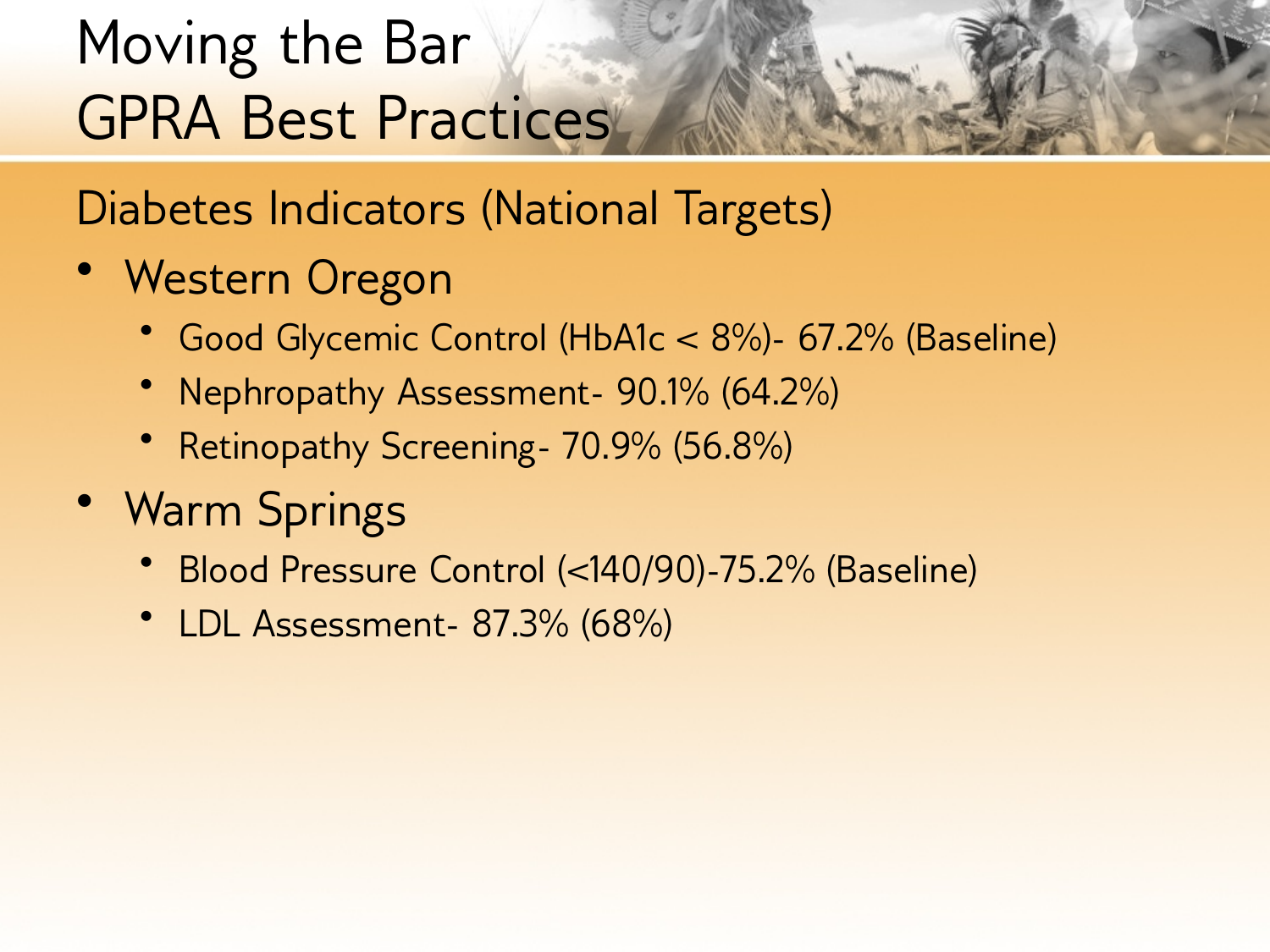

# Moving the Bar GPRA Best Practices
Diabetes Indicators (National Targets)
Western Oregon
Good Glycemic Control (HbA1c < 8%)- 67.2% (Baseline)
Nephropathy Assessment- 90.1% (64.2%)
Retinopathy Screening- 70.9% (56.8%)
Warm Springs
Blood Pressure Control (<140/90)-75.2% (Baseline)
LDL Assessment- 87.3% (68%)